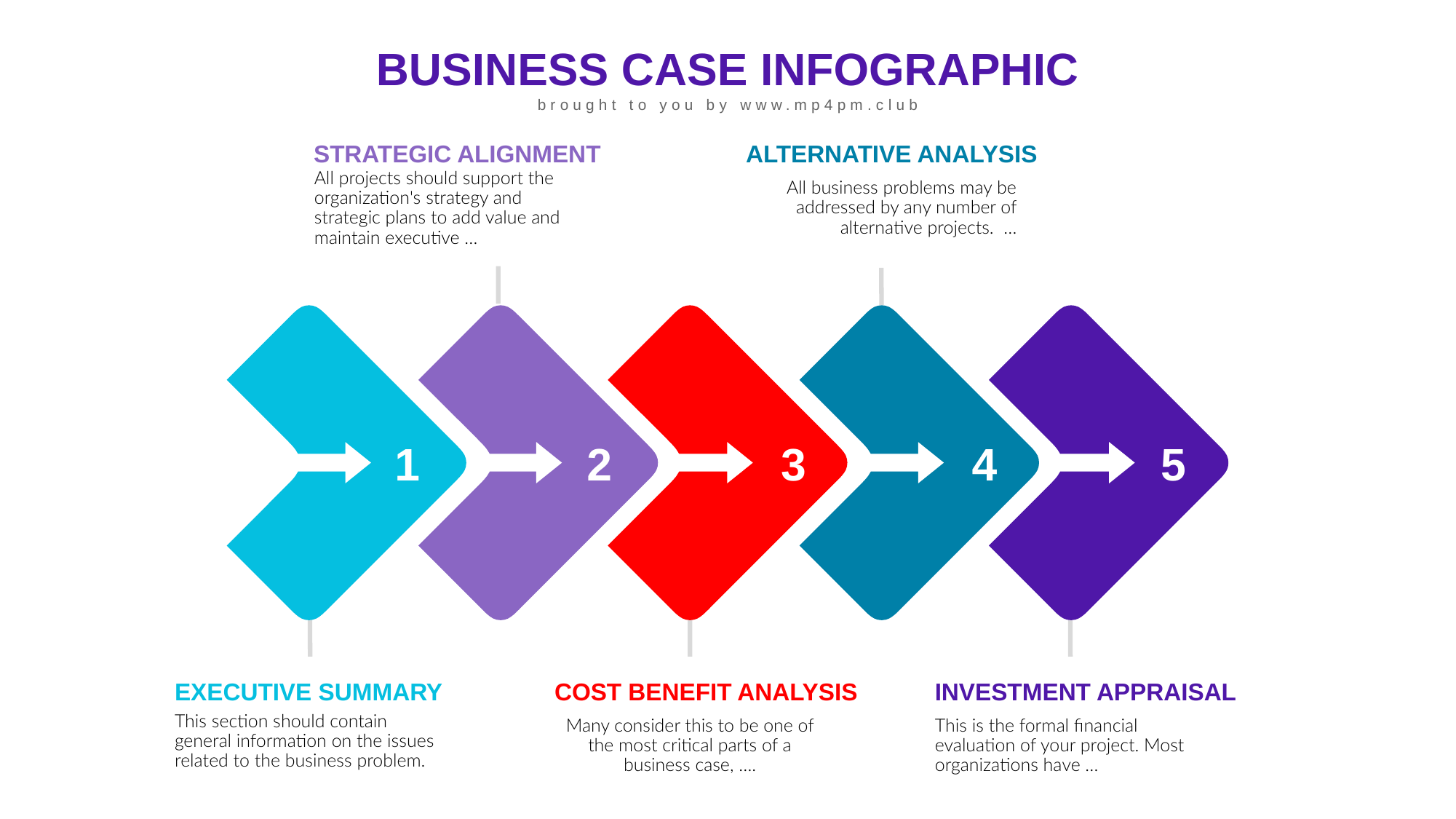

BUSINESS CASE INFOGRAPHIC
brought to you by www.mp4pm.club
STRATEGIC ALIGNMENT
ALTERNATIVE ANALYSIS
All projects should support the organization's strategy and strategic plans to add value and maintain executive …
All business problems may be addressed by any number of alternative projects.  …

1
2
3
4
5

EXECUTIVE SUMMARY
COST BENEFIT ANALYSIS
INVESTMENT APPRAISAL
This section should contain general information on the issues related to the business problem.
Many consider this to be one of the most critical parts of a business case, ….
This is the formal financial evaluation of your project. Most organizations have …